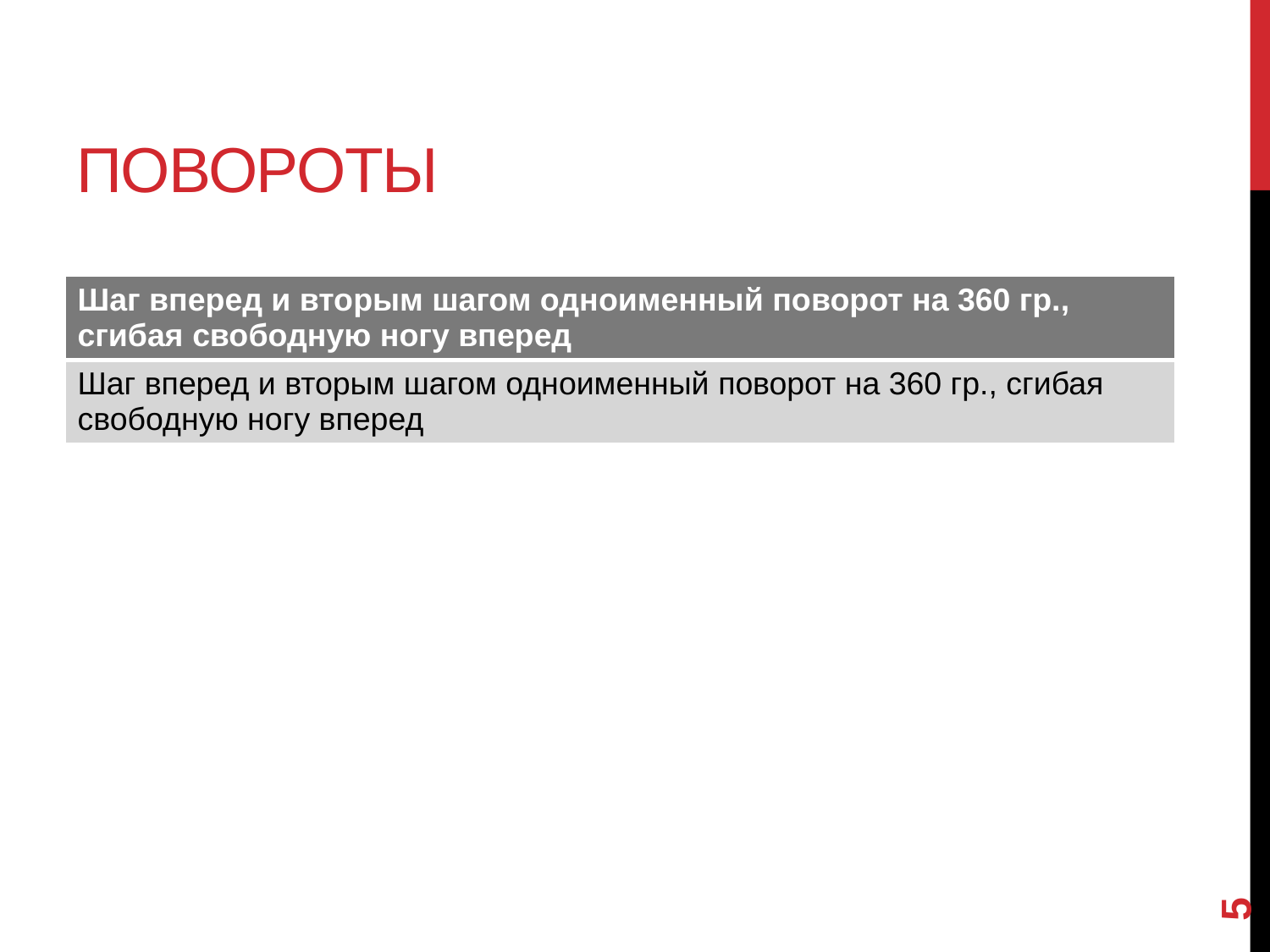

# Повороты
| Шаг вперед и вторым шагом одноименный поворот на 360 гр., сгибая свободную ногу вперед |
| --- |
| Шаг вперед и вторым шагом одноименный поворот на 360 гр., сгибая свободную ногу вперед |
5